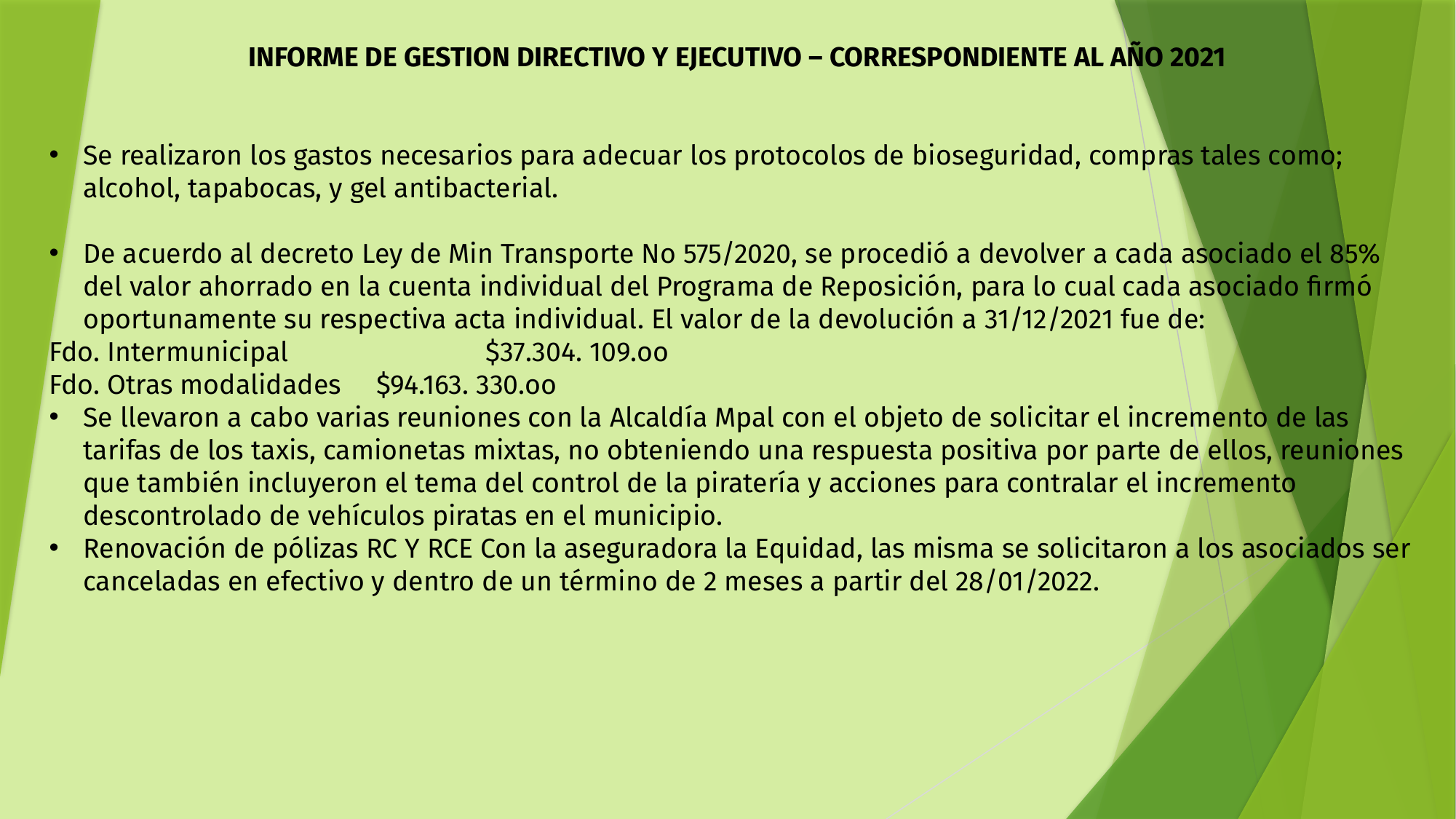

#
INFORME DE GESTION DIRECTIVO Y EJECUTIVO – CORRESPONDIENTE AL AÑO 2021

Se realizaron los gastos necesarios para adecuar los protocolos de bioseguridad, compras tales como; alcohol, tapabocas, y gel antibacterial.

De acuerdo al decreto Ley de Min Transporte No 575/2020, se procedió a devolver a cada asociado el 85% del valor ahorrado en la cuenta individual del Programa de Reposición, para lo cual cada asociado firmó oportunamente su respectiva acta individual. El valor de la devolución a 31/12/2021 fue de:
Fdo. Intermunicipal 		$37.304. 109.oo
Fdo. Otras modalidades	$94.163. 330.oo
Se llevaron a cabo varias reuniones con la Alcaldía Mpal con el objeto de solicitar el incremento de las tarifas de los taxis, camionetas mixtas, no obteniendo una respuesta positiva por parte de ellos, reuniones que también incluyeron el tema del control de la piratería y acciones para contralar el incremento descontrolado de vehículos piratas en el municipio.
Renovación de pólizas RC Y RCE Con la aseguradora la Equidad, las misma se solicitaron a los asociados ser canceladas en efectivo y dentro de un término de 2 meses a partir del 28/01/2022.